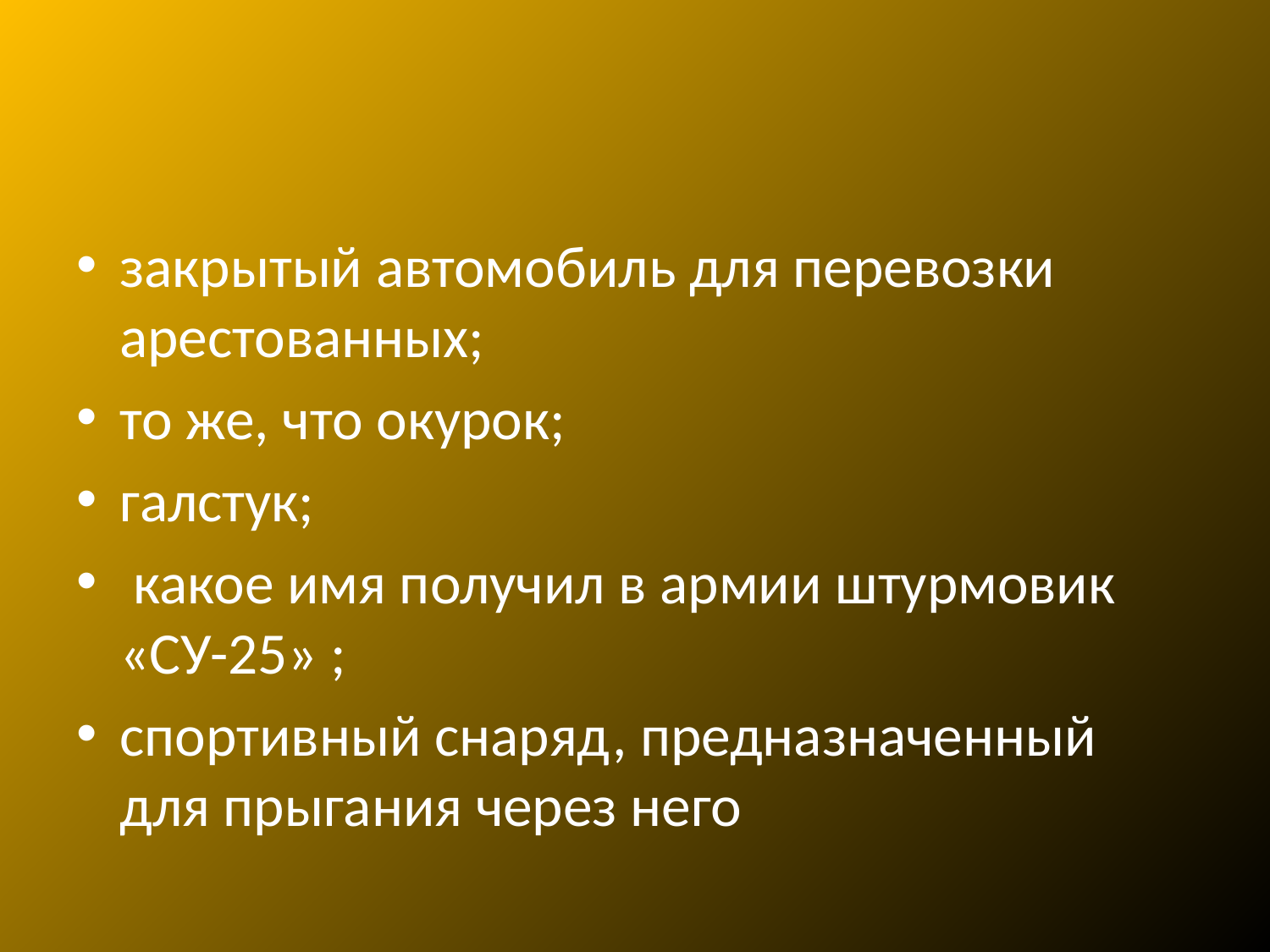

#
закрытый автомобиль для перевозки арестованных;
то же, что окурок;
галстук;
 какое имя получил в армии штурмовик «СУ-25» ;
спортивный снаряд, предназначенный для прыгания через него